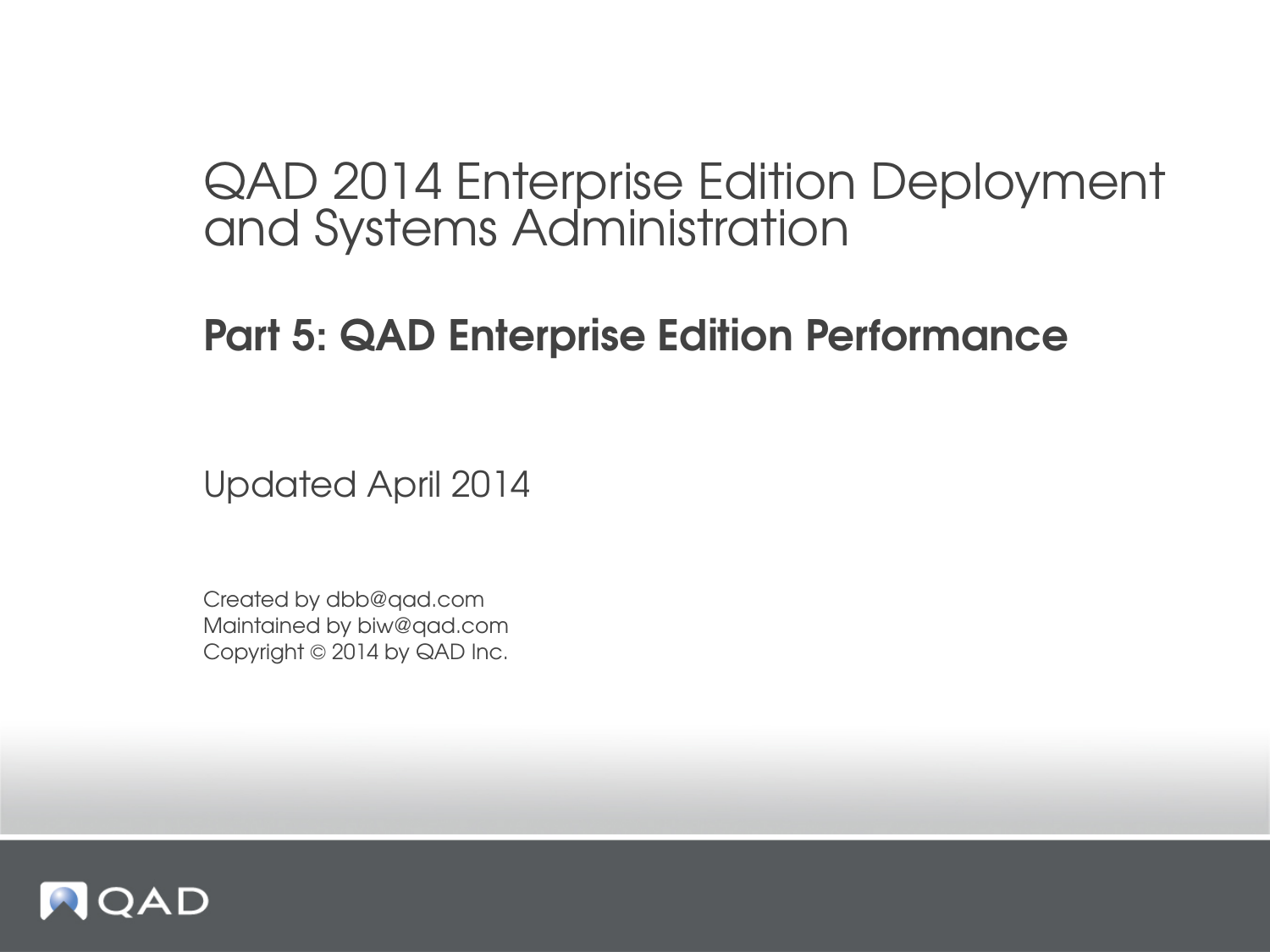

QAD 2014 Enterprise Edition Deployment and Systems Administration

Part 5: QAD Enterprise Edition Performance

Updated April 2014

Created by dbb@qad.com
Maintained by biw@qad.com
Copyright © 2014 by QAD Inc.